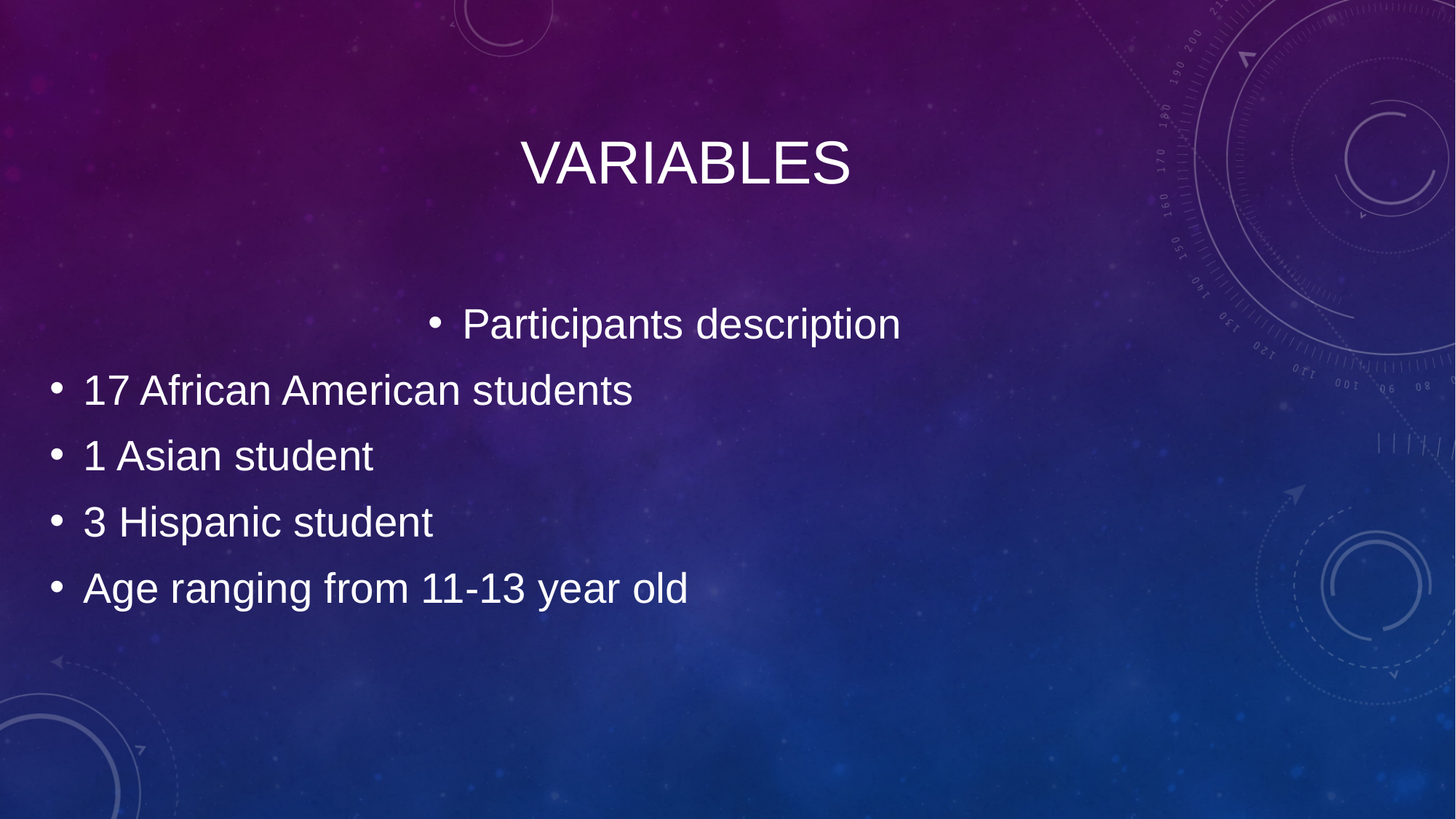

# variables
Participants description
17 African American students
1 Asian student
3 Hispanic student
Age ranging from 11-13 year old